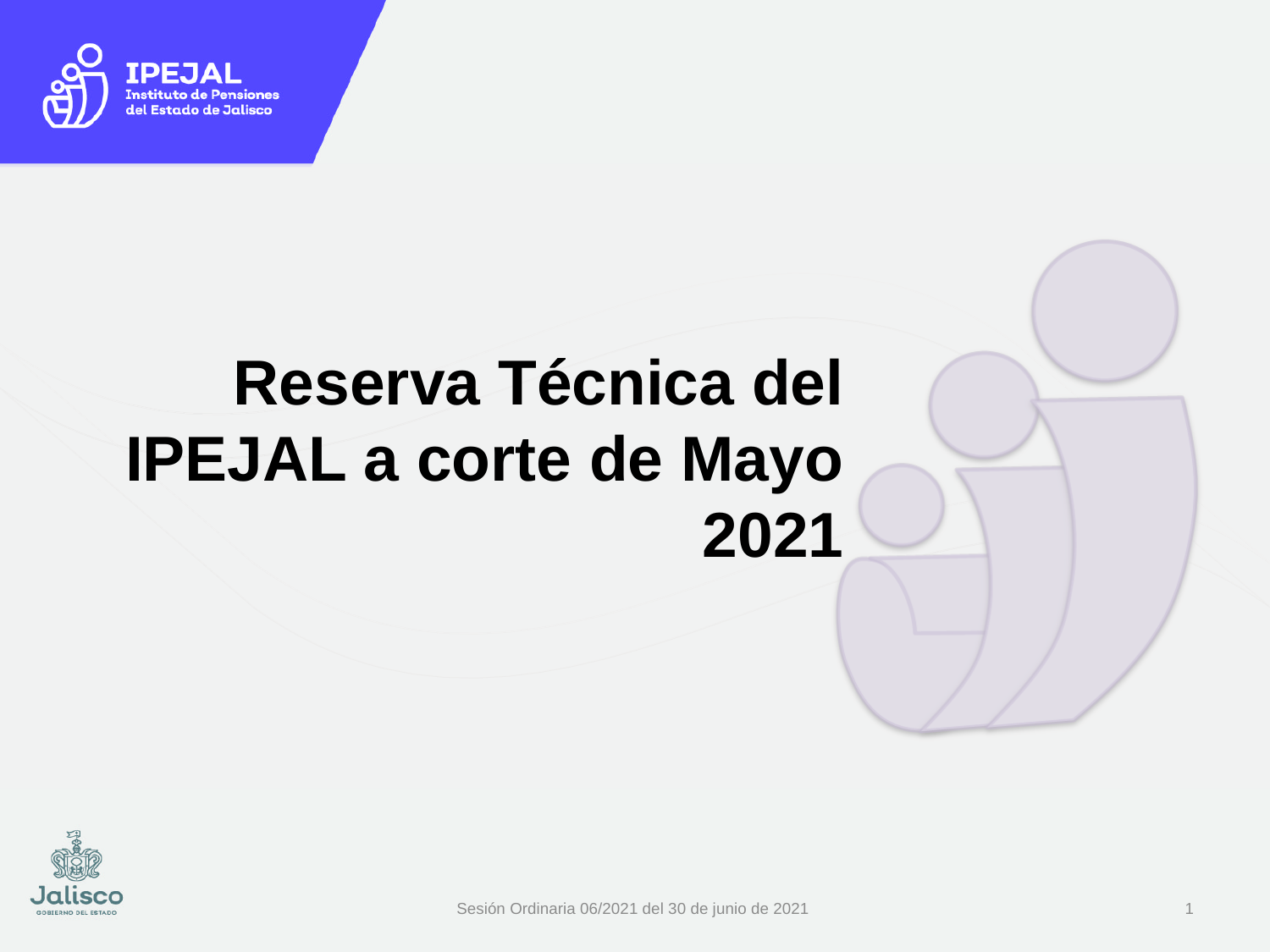

# Reserva Técnica del IPEJAL a corte de Mayo 2021
Sesión Ordinaria 06/2021 del 30 de junio de 2021
1